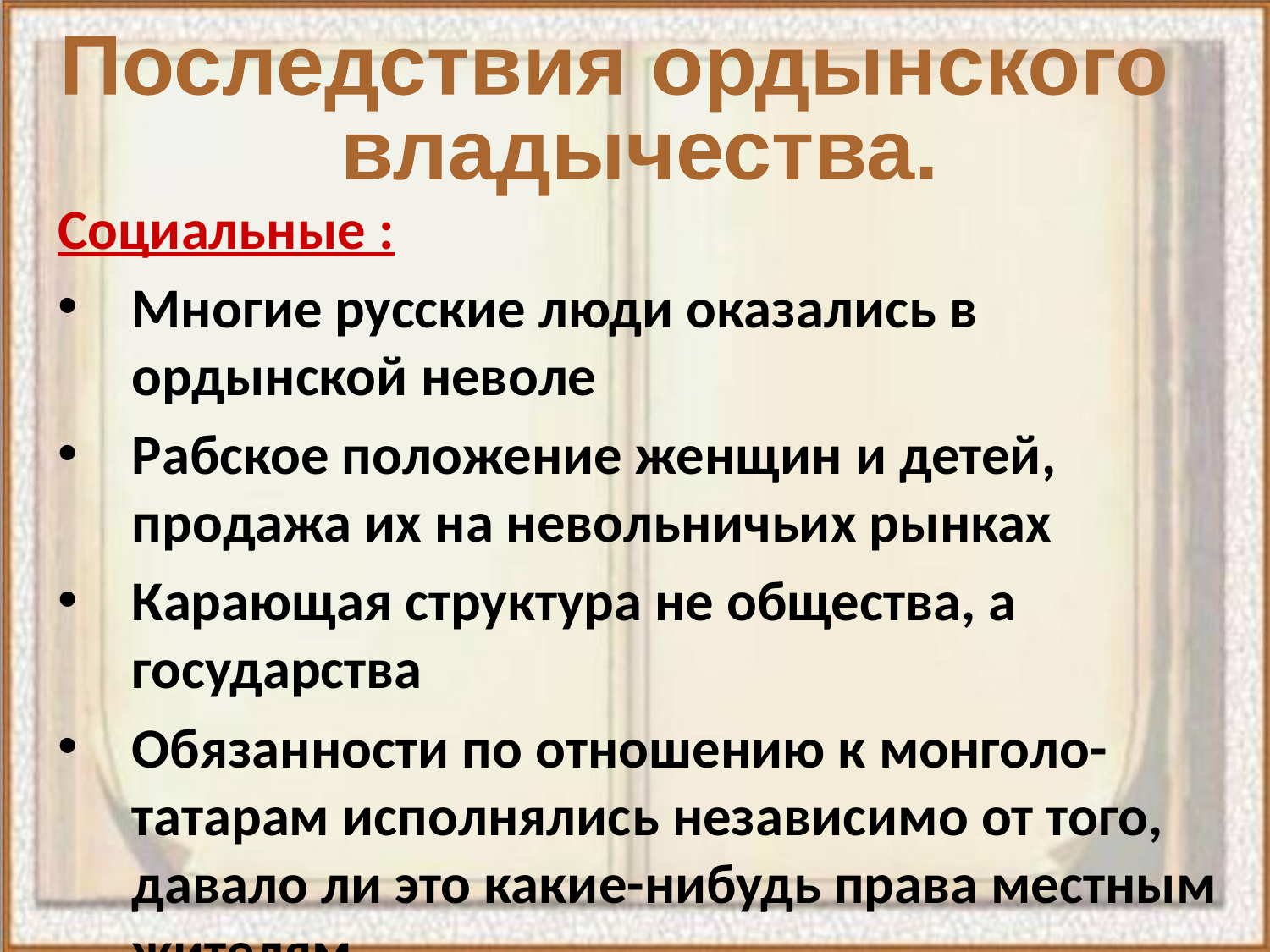

Последствия ордынского
 владычества.
Социальные :
Многие русские люди оказались в ордынской неволе
Рабское положение женщин и детей, продажа их на невольничьих рынках
Карающая структура не общества, а государства
Обязанности по отношению к монголо-татарам исполнялись независимо от того, давало ли это какие-нибудь права местным жителям
Демографический спад в обществе